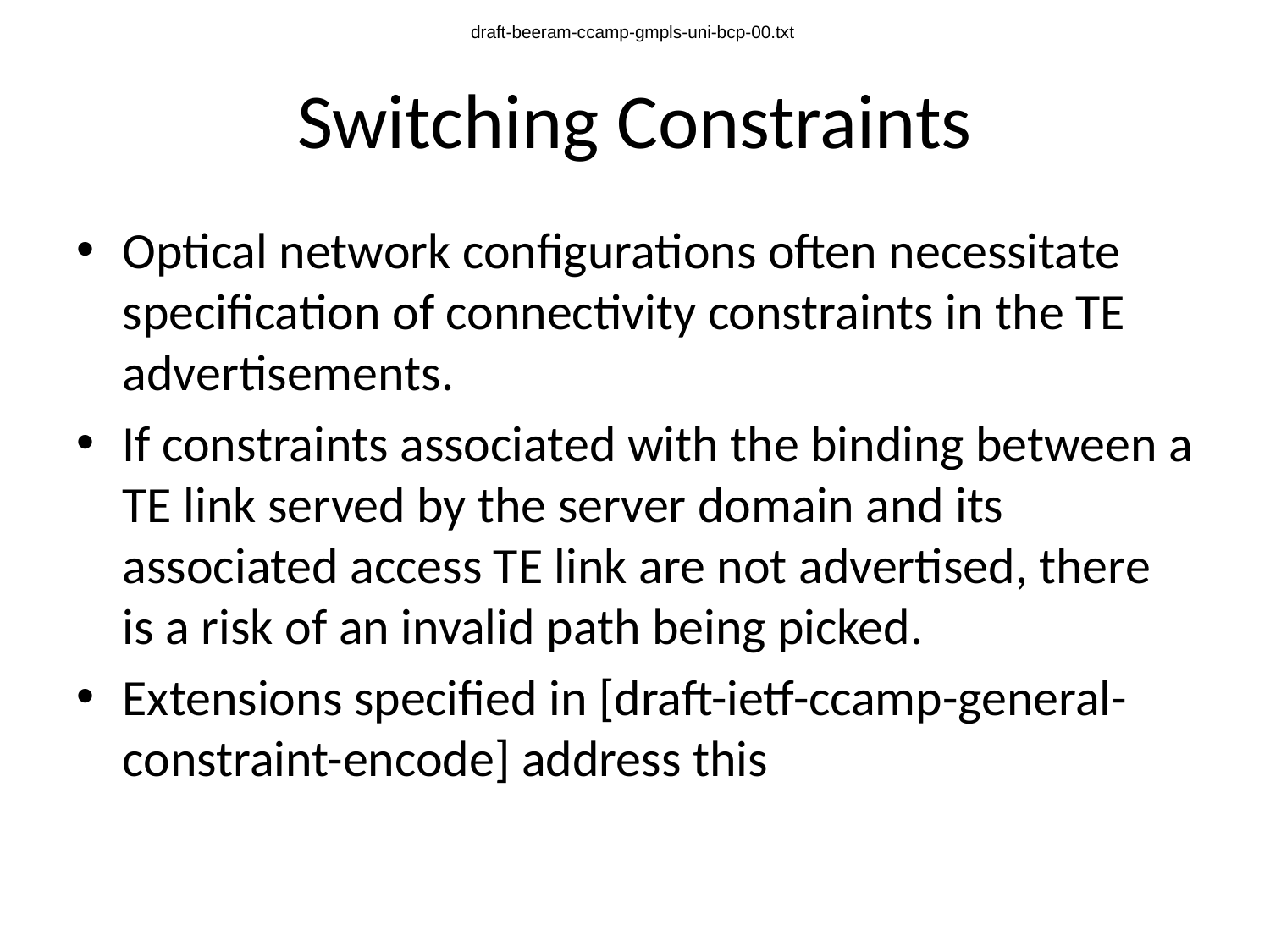

draft-beeram-ccamp-gmpls-uni-bcp-00.txt
# Switching Constraints
Optical network configurations often necessitate specification of connectivity constraints in the TE advertisements.
If constraints associated with the binding between a TE link served by the server domain and its associated access TE link are not advertised, there is a risk of an invalid path being picked.
Extensions specified in [draft-ietf-ccamp-general-constraint-encode] address this